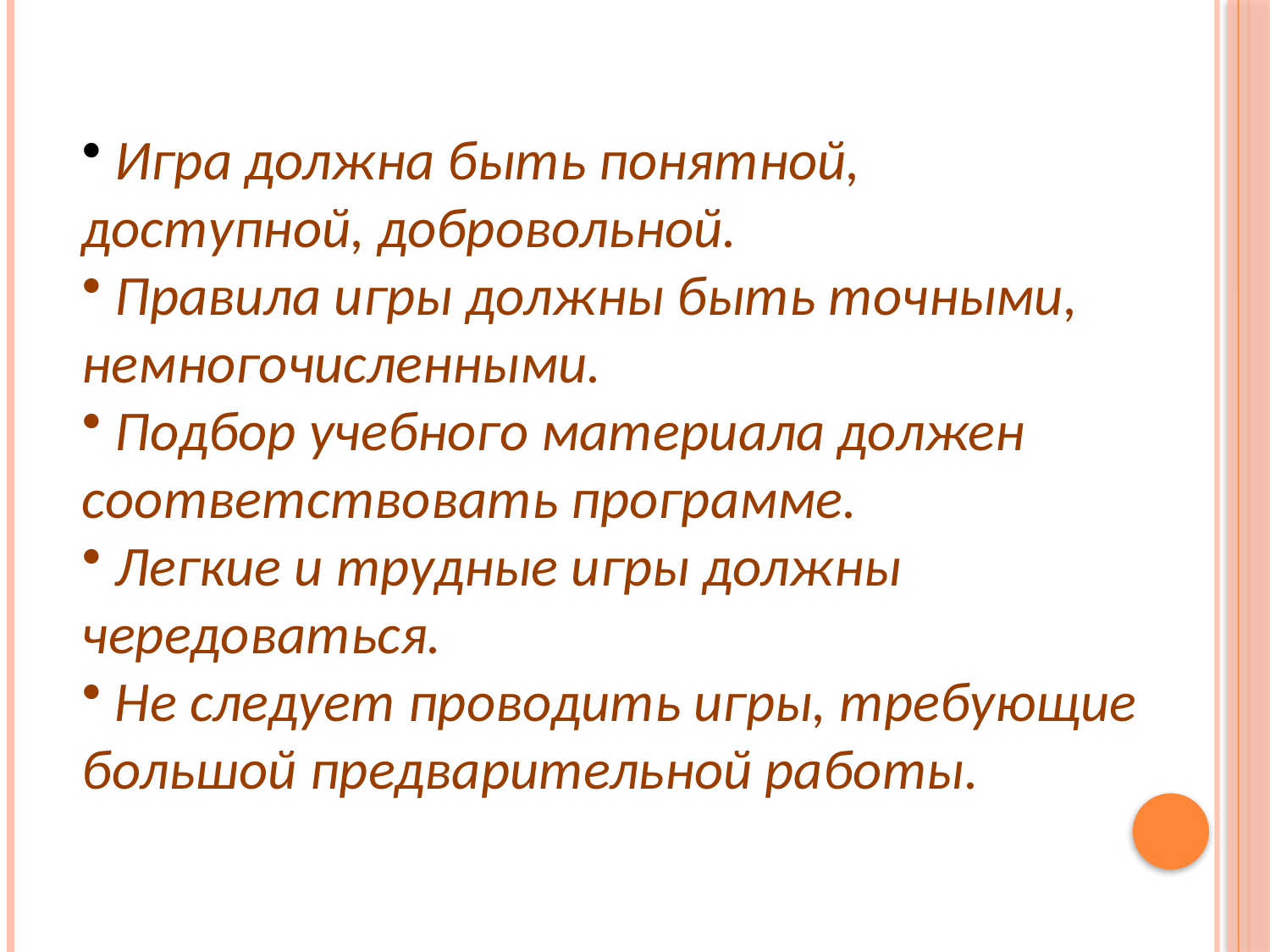

Игра должна быть понятной, доступной, добровольной.
 Правила игры должны быть точными, немногочисленными.
 Подбор учебного материала должен соответствовать программе.
 Легкие и трудные игры должны чередоваться.
 Не следует проводить игры, требующие большой предварительной работы.